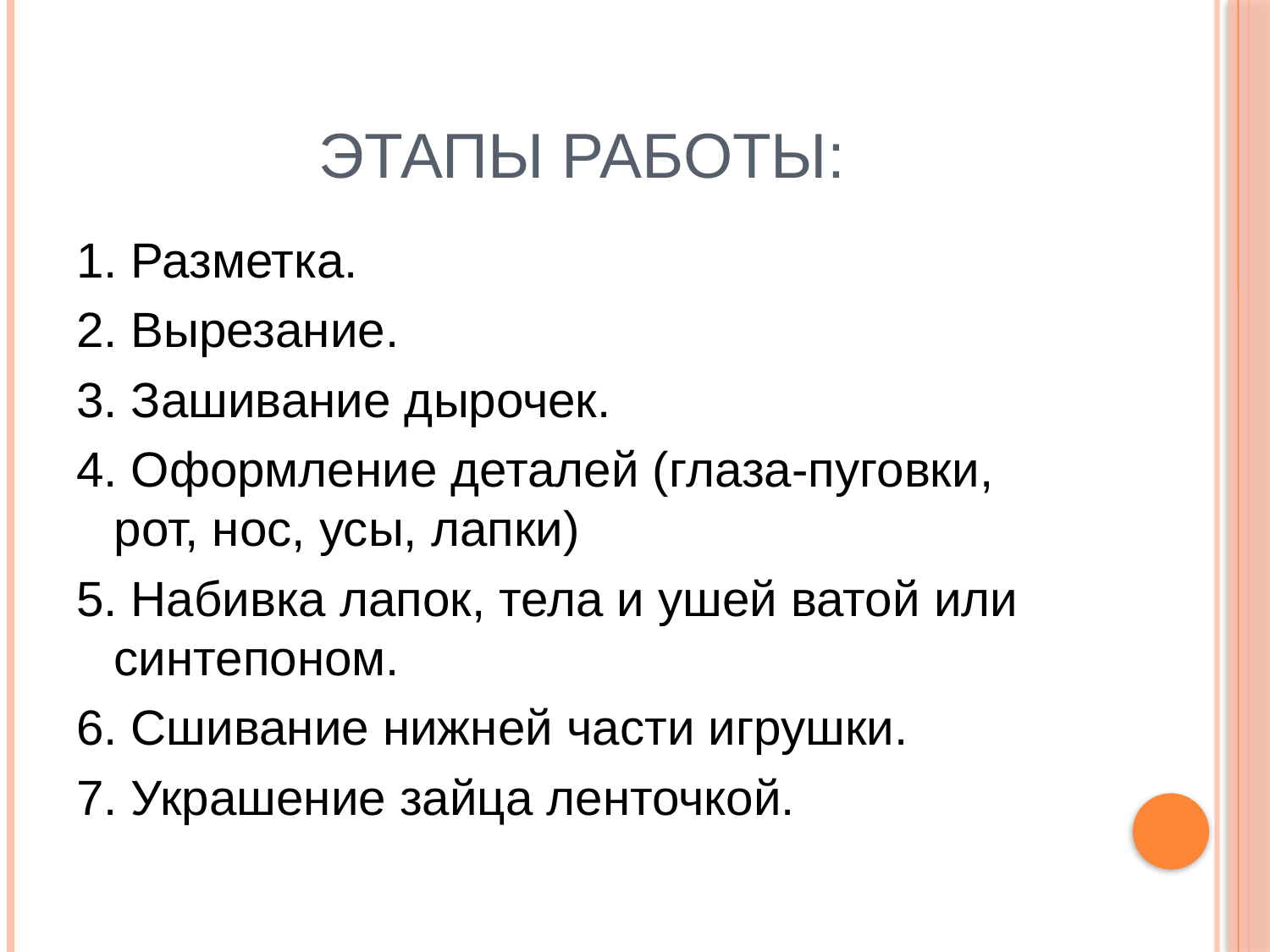

# Этапы работы:
1. Разметка.
2. Вырезание.
3. Зашивание дырочек.
4. Оформление деталей (глаза-пуговки, рот, нос, усы, лапки)
5. Набивка лапок, тела и ушей ватой или синтепоном.
6. Сшивание нижней части игрушки.
7. Украшение зайца ленточкой.